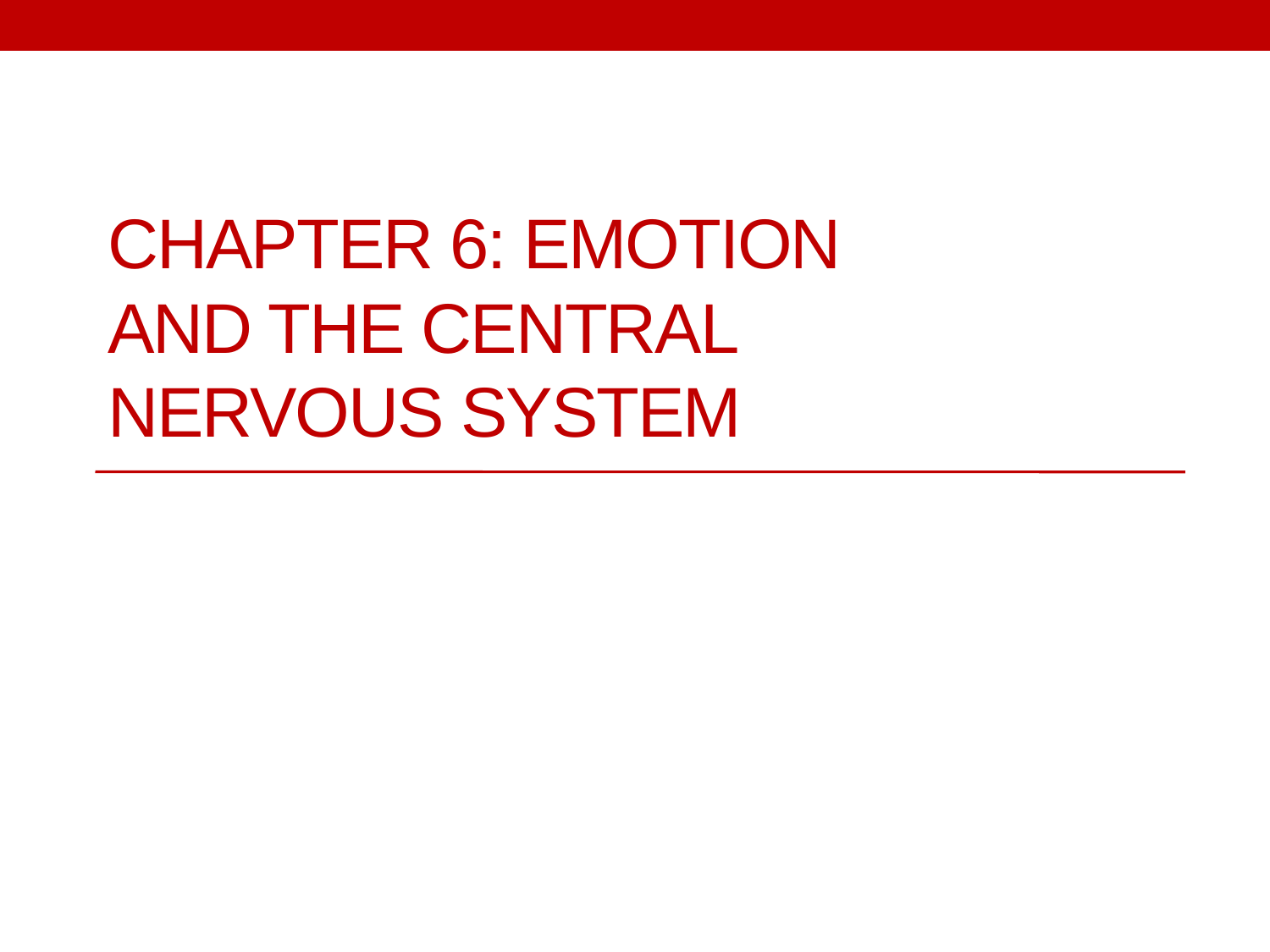

# Chapter 6: Emotion and the Central Nervous System